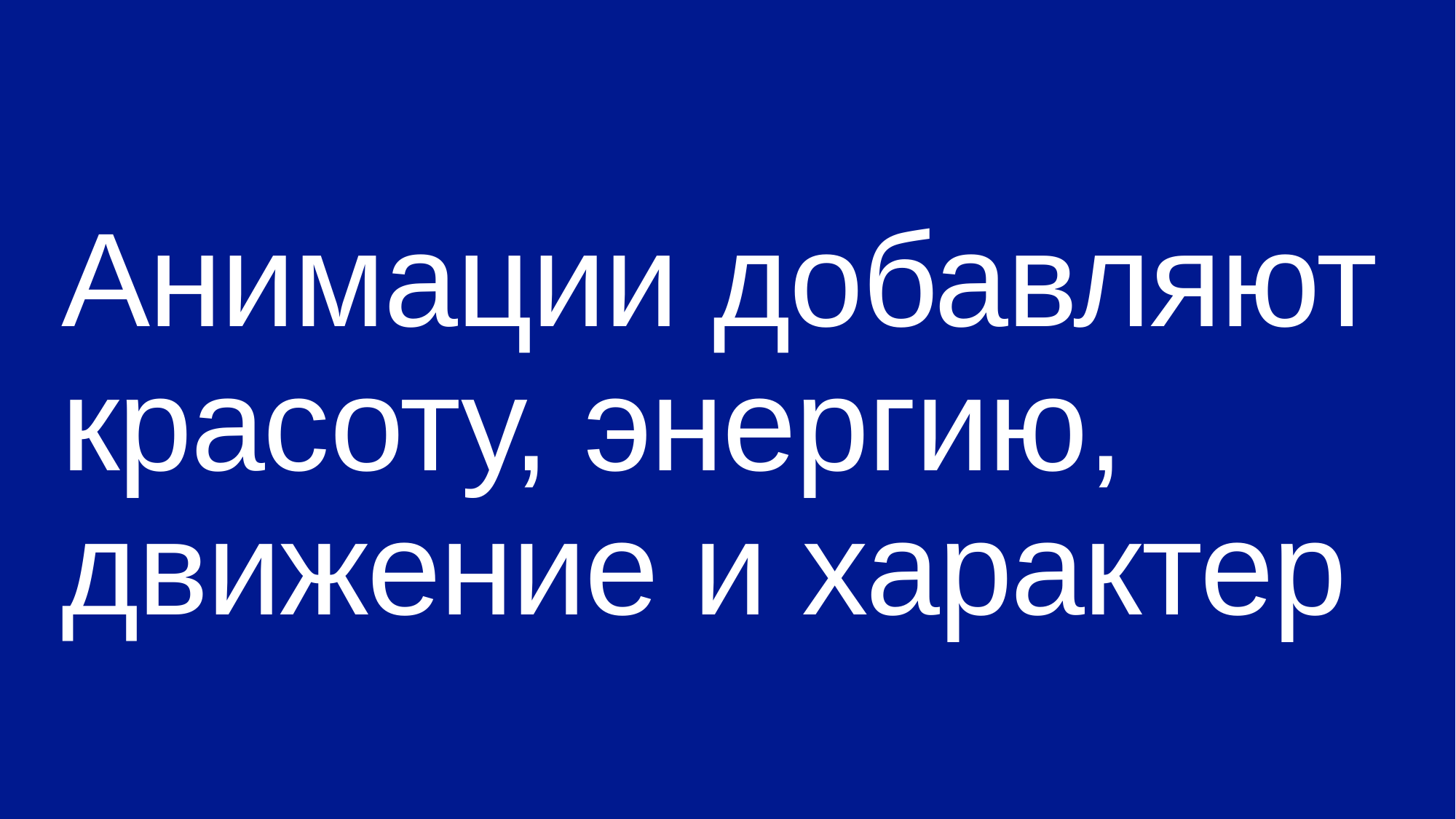

Анимации добавляют красоту, энергию, движение и характер